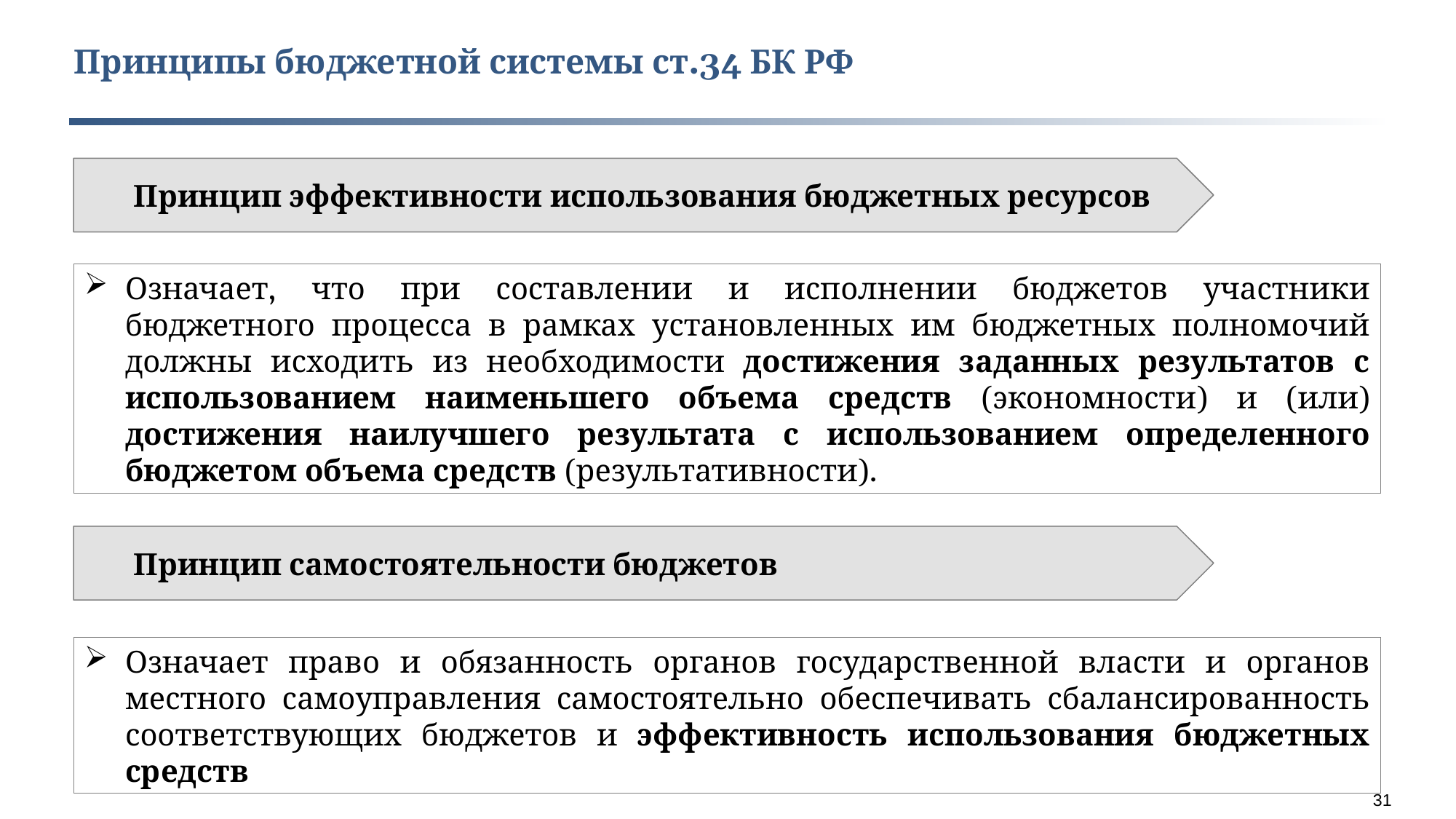

Принципы бюджетной системы ст.34 БК РФ
Принцип эффективности использования бюджетных ресурсов
Означает, что при составлении и исполнении бюджетов участники бюджетного процесса в рамках установленных им бюджетных полномочий должны исходить из необходимости достижения заданных результатов с использованием наименьшего объема средств (экономности) и (или) достижения наилучшего результата с использованием определенного бюджетом объема средств (результативности).
Принцип самостоятельности бюджетов
Означает право и обязанность органов государственной власти и органов местного самоуправления самостоятельно обеспечивать сбалансированность соответствующих бюджетов и эффективность использования бюджетных средств